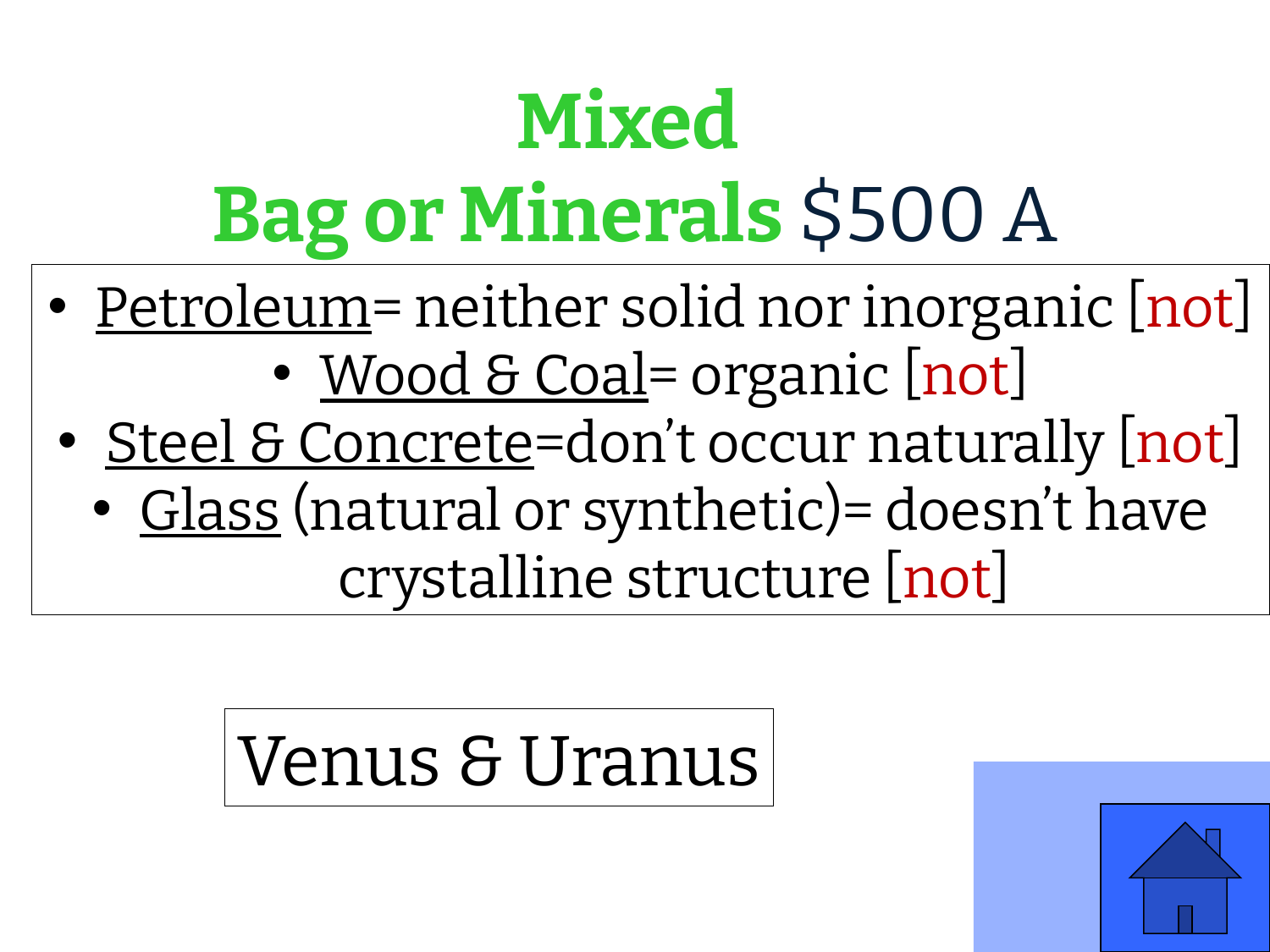

# Mixed Bag or Minerals $500 A
Petroleum= neither solid nor inorganic [not]
Wood & Coal= organic [not]
Steel & Concrete=don’t occur naturally [not]
Glass (natural or synthetic)= doesn’t have crystalline structure [not]

Venus & Uranus